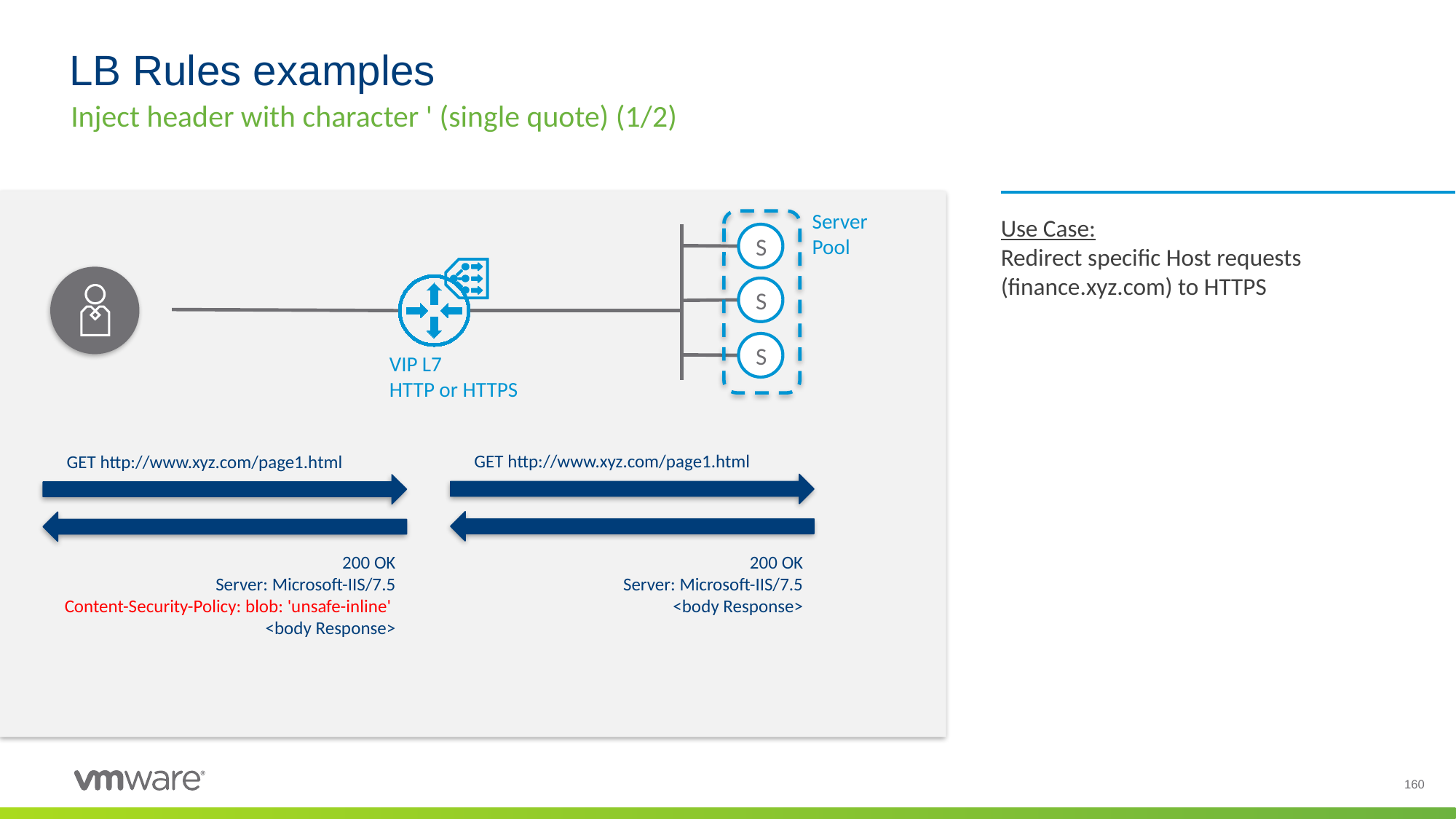

# LB Rules examples
Inject header with character ' (single quote) (1/2)
Use Case:
Redirect specific Host requests (finance.xyz.com) to HTTPS

Server Pool

S

S
S
VIP L7
HTTP or HTTPS
GET http://www.xyz.com/page1.html
GET http://www.xyz.com/page1.html

200 OK
Server: Microsoft-IIS/7.5
Content-Security-Policy: blob: 'unsafe-inline'
<body Response>
200 OK
Server: Microsoft-IIS/7.5
<body Response>